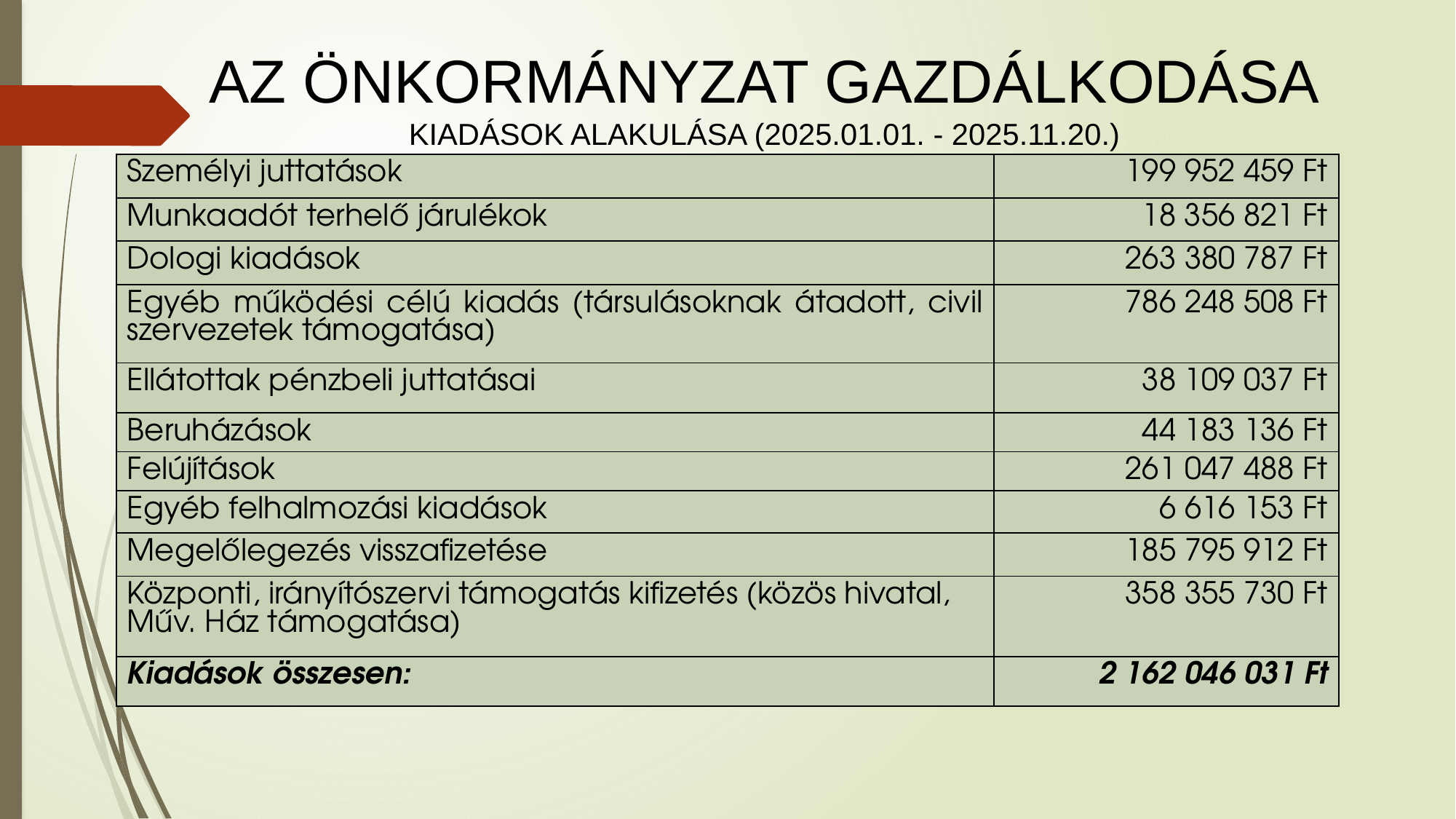

# AZ ÖNKORMÁNYZAT GAZDÁLKODÁSA KIADÁSOK ALAKULÁSA (2025.01.01. - 2025.11.20.)
| Személyi juttatások | 199 952 459 Ft |
| --- | --- |
| Munkaadót terhelő járulékok | 18 356 821 Ft |
| Dologi kiadások | 263 380 787 Ft |
| Egyéb működési célú kiadás (társulásoknak átadott, civil szervezetek támogatása) | 786 248 508 Ft |
| Ellátottak pénzbeli juttatásai | 38 109 037 Ft |
| Beruházások | 44 183 136 Ft |
| Felújítások | 261 047 488 Ft |
| Egyéb felhalmozási kiadások | 6 616 153 Ft |
| Megelőlegezés visszafizetése | 185 795 912 Ft |
| Központi, irányítószervi támogatás kifizetés (közös hivatal, Műv. Ház támogatása) | 358 355 730 Ft |
| Kiadások összesen: | 2 162 046 031 Ft |